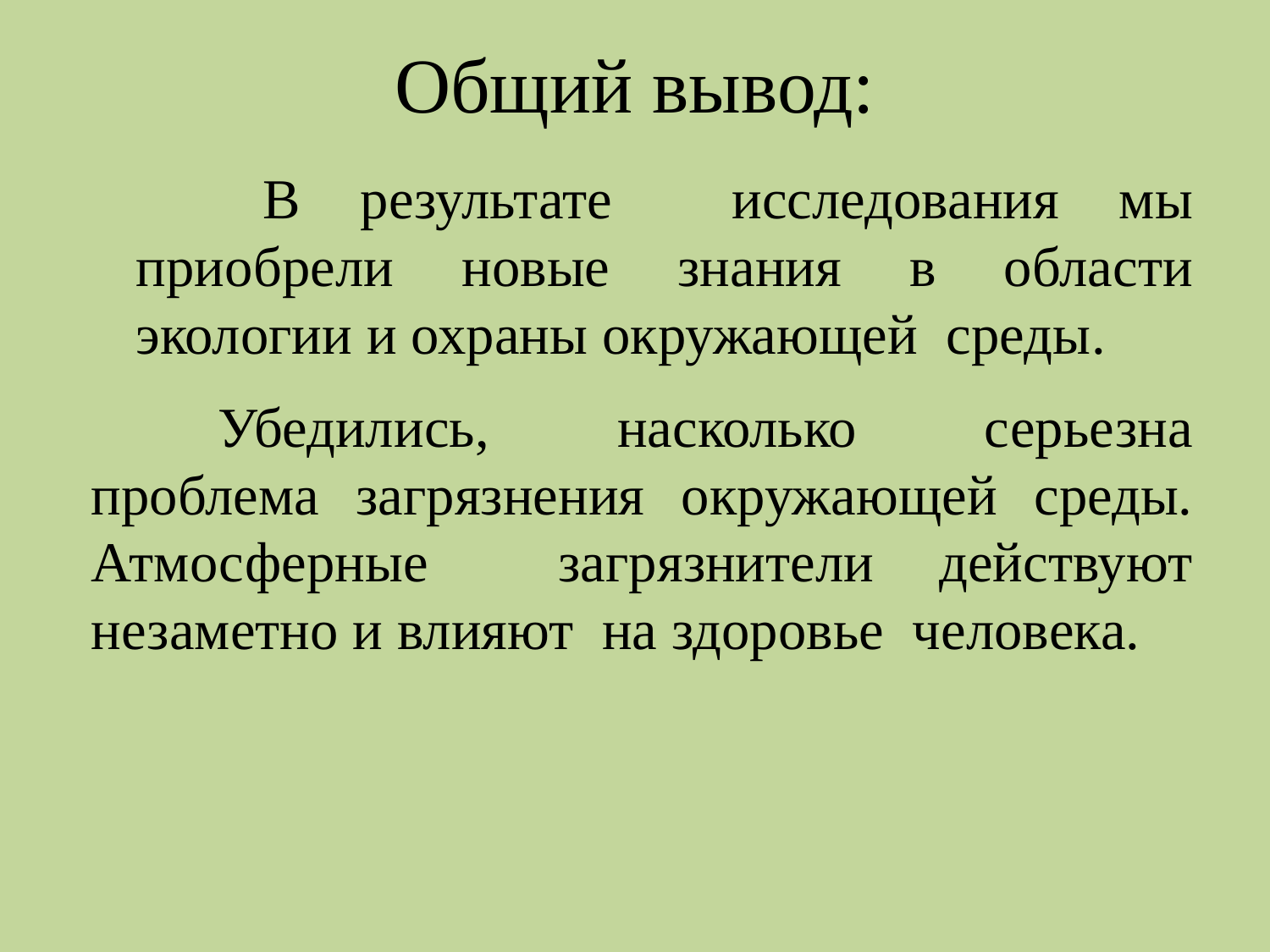

Общий вывод:
		В результате  исследования мы приобрели новые знания в области экологии и охраны окружающей  среды.
	Убедились, насколько серьезна проблема загрязнения окружающей среды. Атмосферные  загрязнители действуют незаметно и влияют  на здоровье  человека.